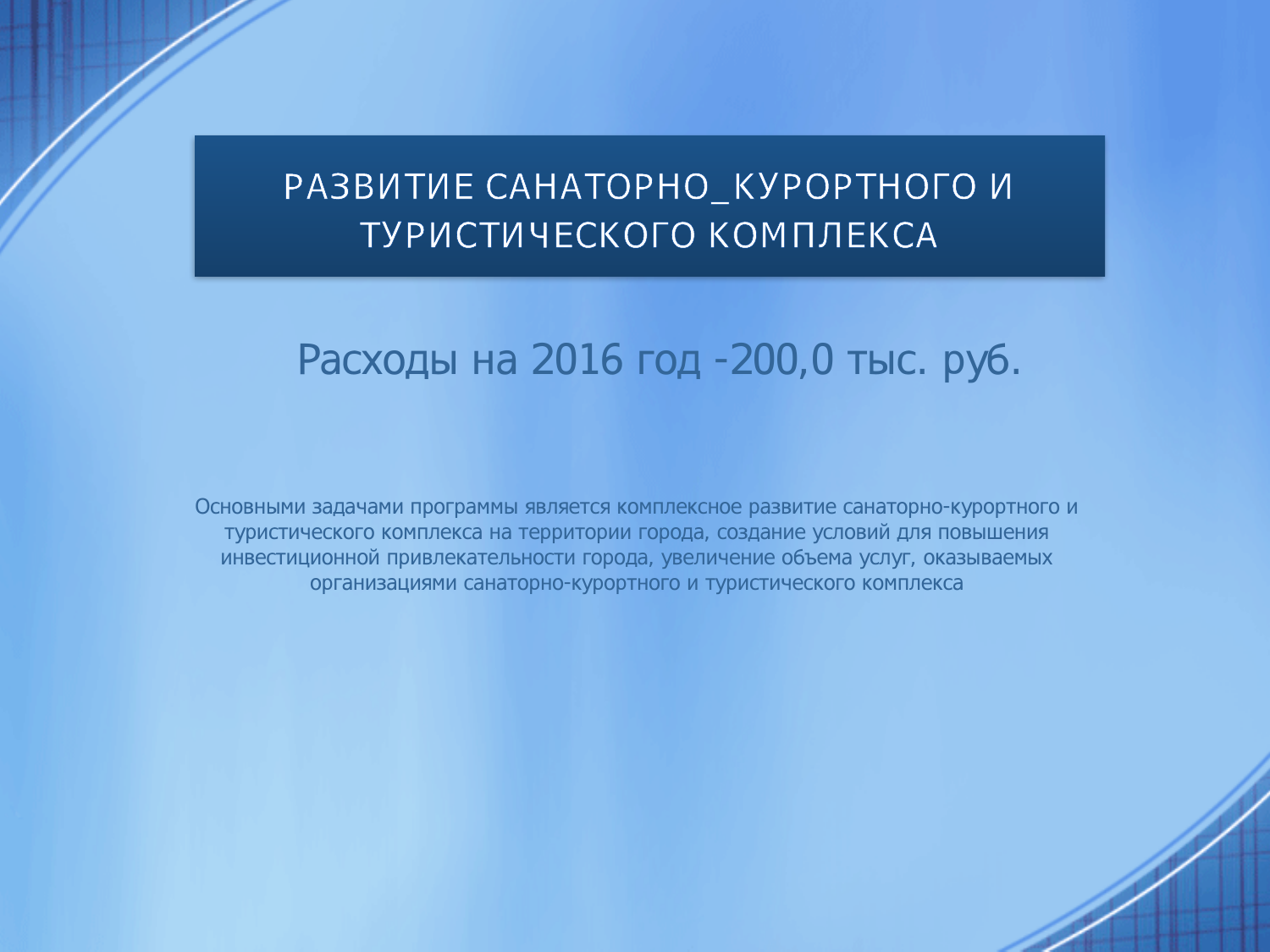

РАЗВИТИЕ САНАТОРНО_КУРОРТНОГО И ТУРИСТИЧЕСКОГО КОМПЛЕКСА
Расходы на 2016 год -200,0 тыс. руб.
Основными задачами программы является комплексное развитие санаторно-курортного и туристического комплекса на территории города, создание условий для повышения инвестиционной привлекательности города, увеличение объема услуг, оказываемых организациями санаторно-курортного и туристического комплекса